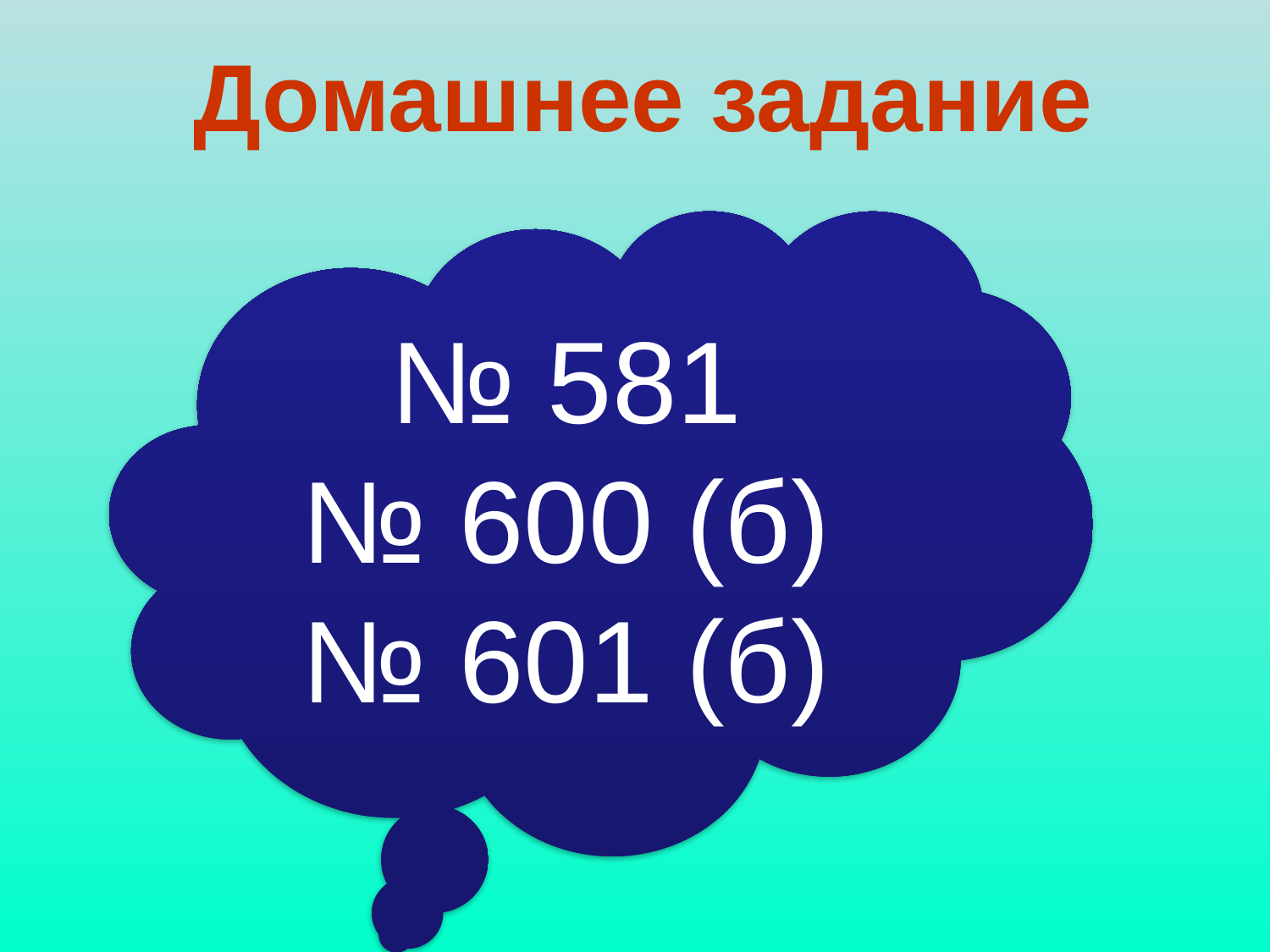

# Домашнее задание
№ 581
№ 600 (б)
№ 601 (б)